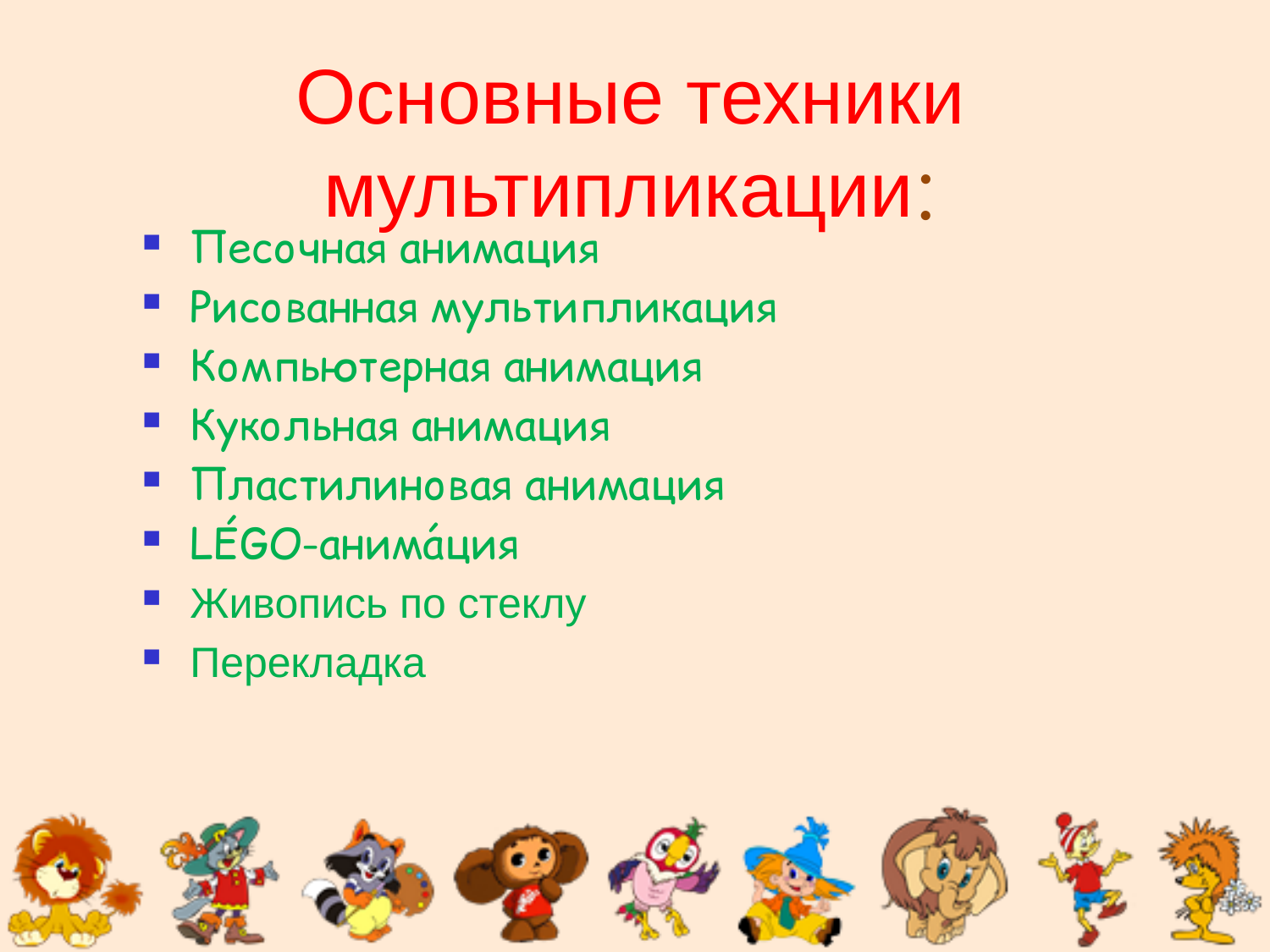

Основные техники мультипликации:
Песочная анимация
Рисованная мультипликация
Компьютерная анимация
Кукольная анимация
Пластилиновая анимация
LÉGO-анима́ция
Живопись по стеклу
Перекладка